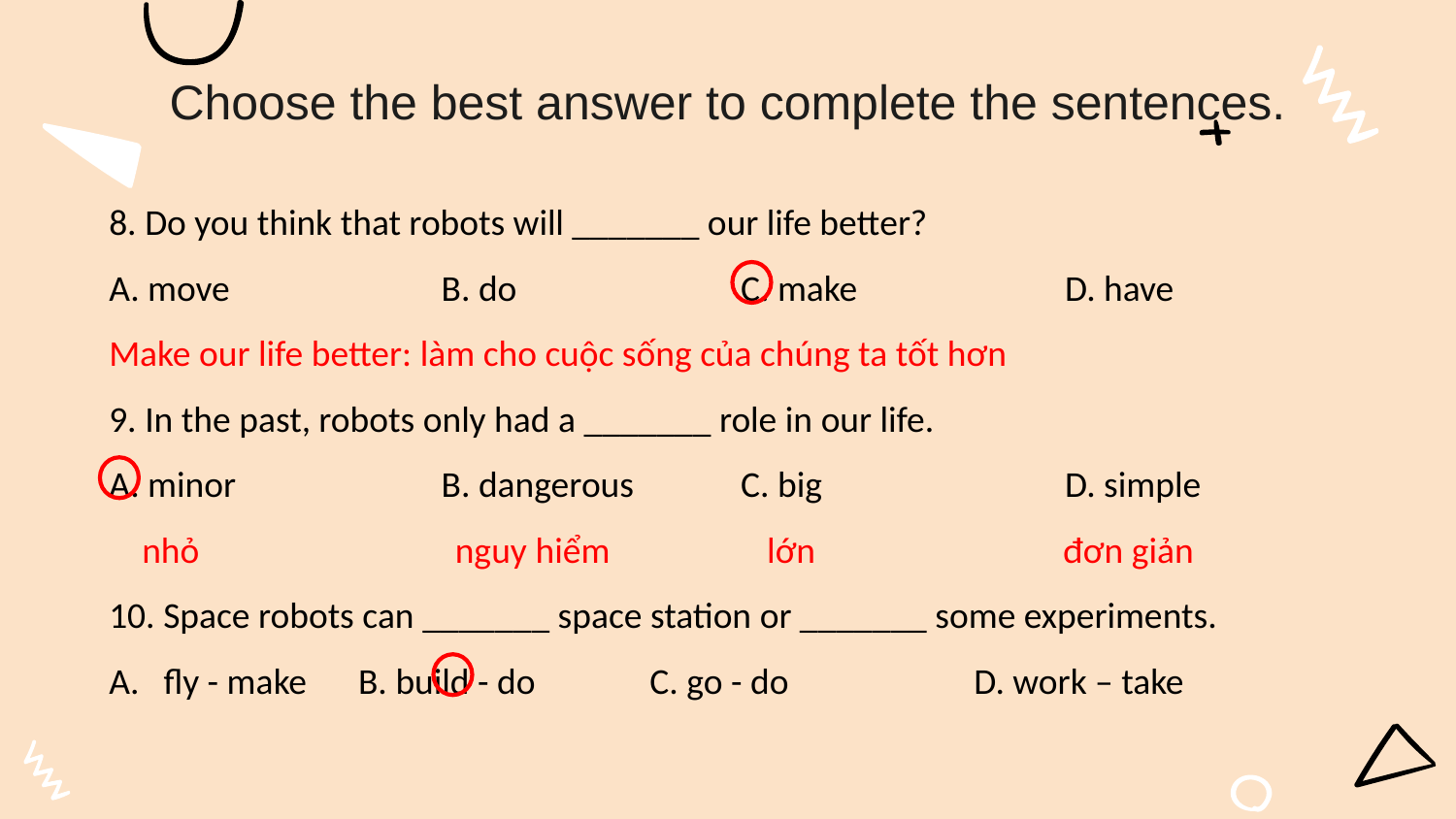

# Choose the best answer to complete the sentences.
8. Do you think that robots will _______ our life better?
A. move		     B. do		      C. make	          D. have
Make our life better: làm cho cuộc sống của chúng ta tốt hơn
9. In the past, robots only had a _______ role in our life.
A. minor		     B. dangerous	      C. big		          D. simple
    nhỏ                               nguy hiểm                   lớn                              đơn giản
10. Space robots can _______ space station or _______ some experiments.
fly - make	     B. build - do	      C. go - do	          D. work – take